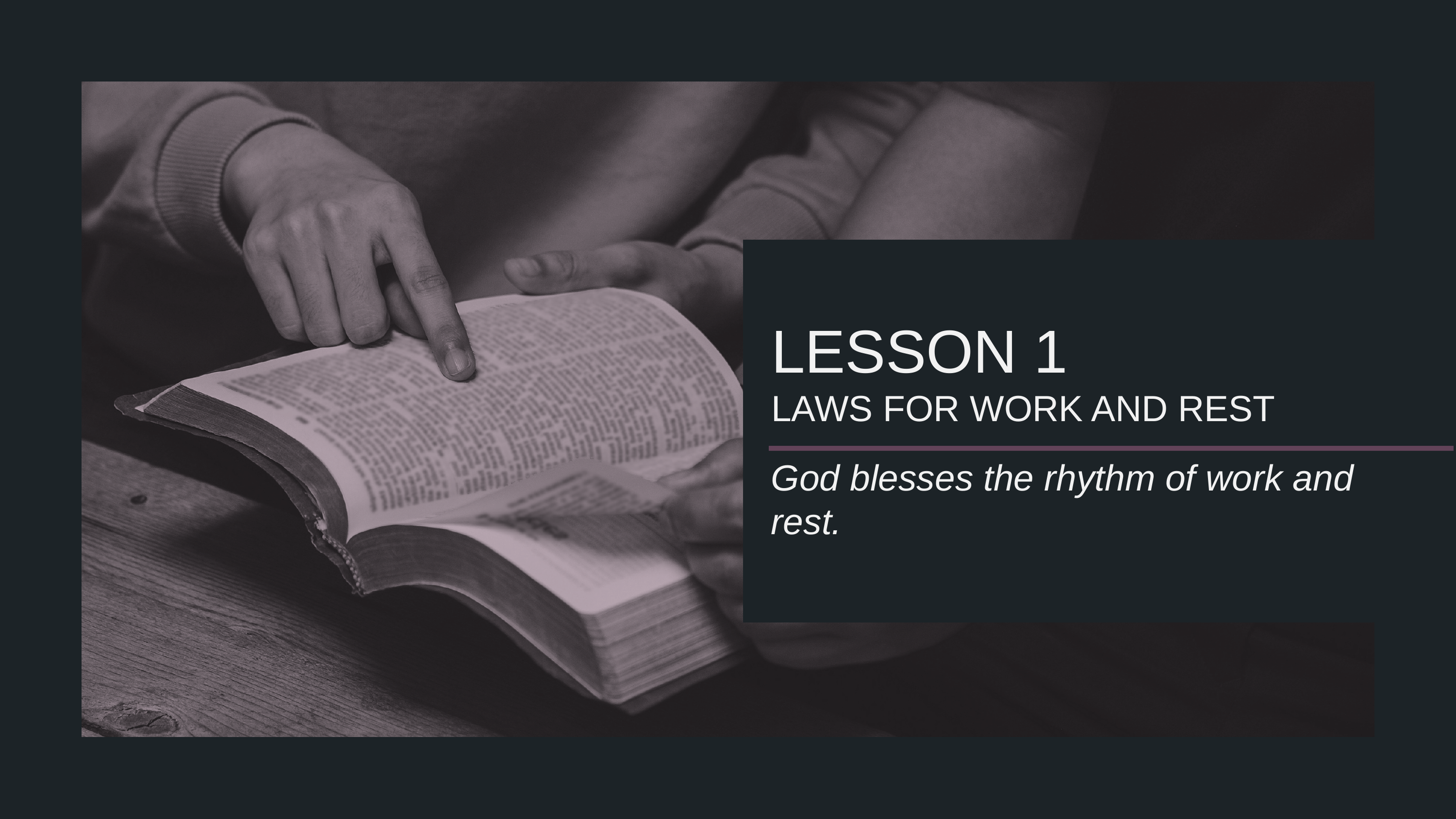

LESSON 1
LAWS FOR WORK AND REST
God blesses the rhythm of work and rest.